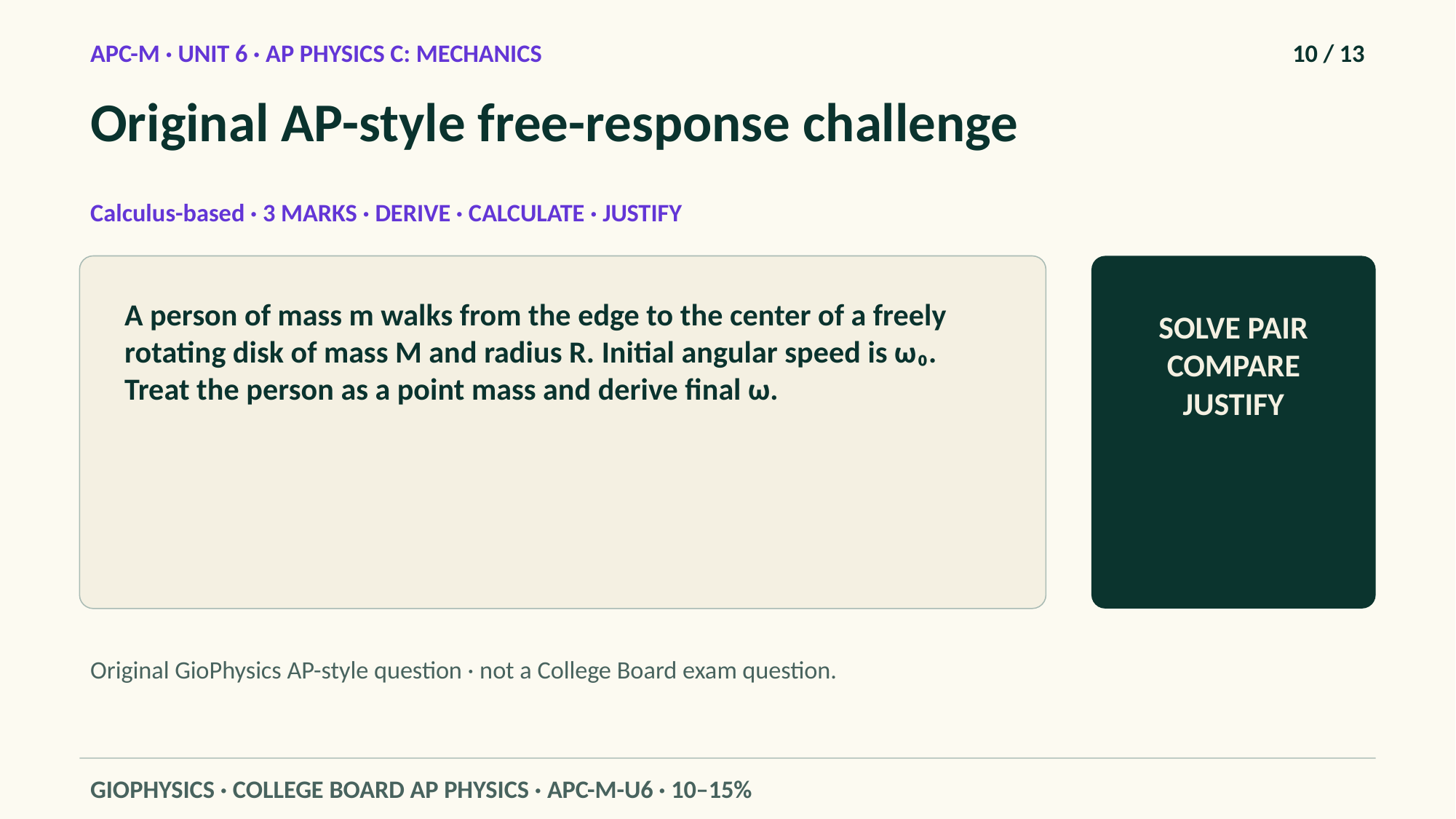

APC-M · UNIT 6 · AP PHYSICS C: MECHANICS
10 / 13
Original AP-style free-response challenge
Calculus-based · 3 MARKS · DERIVE · CALCULATE · JUSTIFY

A person of mass m walks from the edge to the center of a freely rotating disk of mass M and radius R. Initial angular speed is ω₀. Treat the person as a point mass and derive final ω.
SOLVE PAIR COMPARE JUSTIFY
Original GioPhysics AP-style question · not a College Board exam question.

GIOPHYSICS · COLLEGE BOARD AP PHYSICS · APC-M-U6 · 10–15%